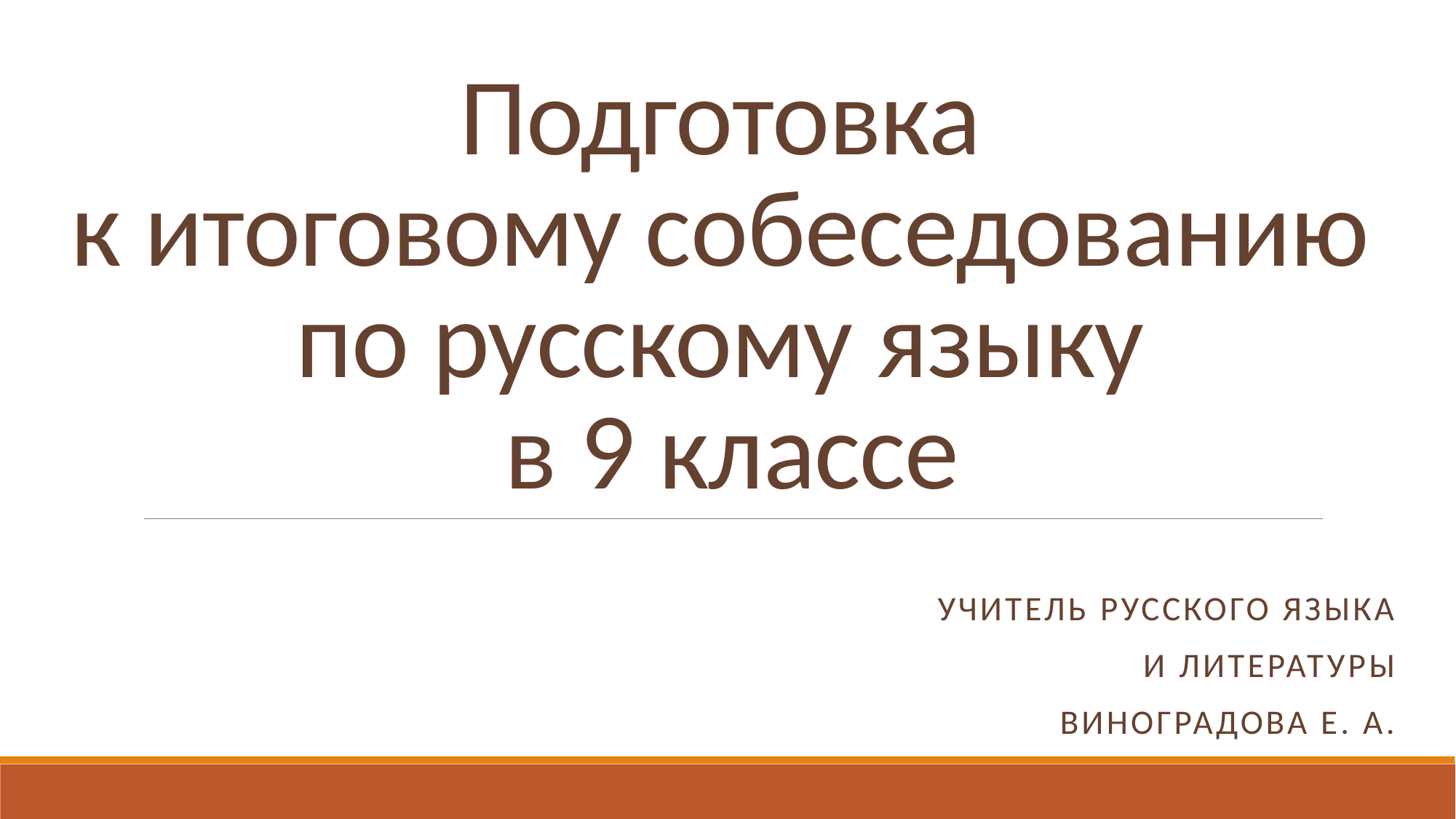

# Подготовка к итоговому собеседованию по русскому языку в 9 классе

учитель русского языка
И литературы
      Виноградова Е. А.